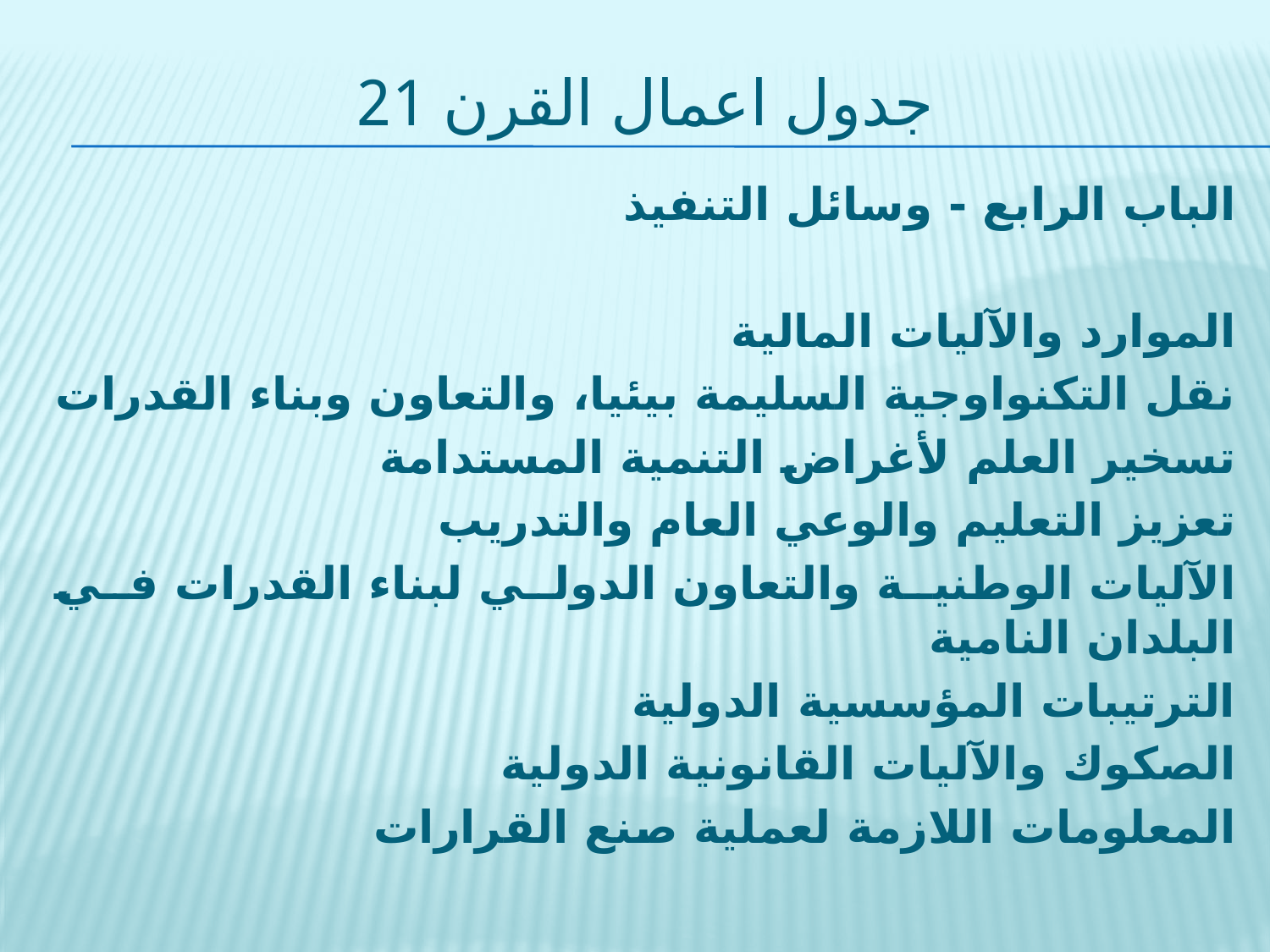

# جدول اعمال القرن 21
الباب الرابع - وسائل التنفيذ

الموارد والآليات المالية
نقل التكنواوجية السليمة بيئيا، والتعاون وبناء القدرات
تسخير العلم لأغراض التنمية المستدامة
تعزيز التعليم والوعي العام والتدريب
الآليات الوطنية والتعاون الدولي لبناء القدرات في البلدان النامية
الترتيبات المؤسسية الدولية
الصكوك والآليات القانونية الدولية
المعلومات اللازمة لعملية صنع القرارات